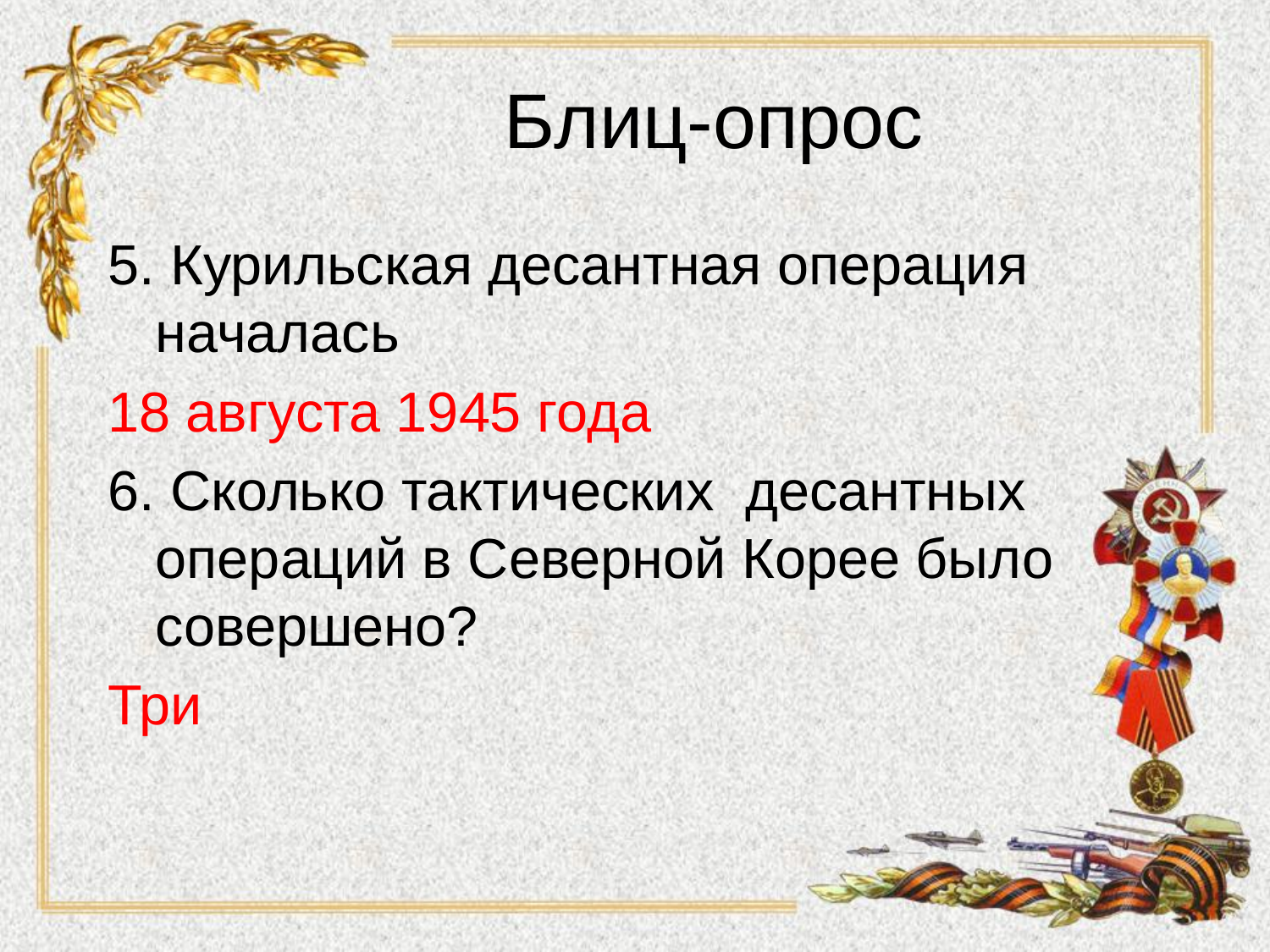

# Блиц-опрос
5. Курильская десантная операция началась
18 августа 1945 года
6. Сколько тактических  десантных операций в Северной Корее было совершено?
Три